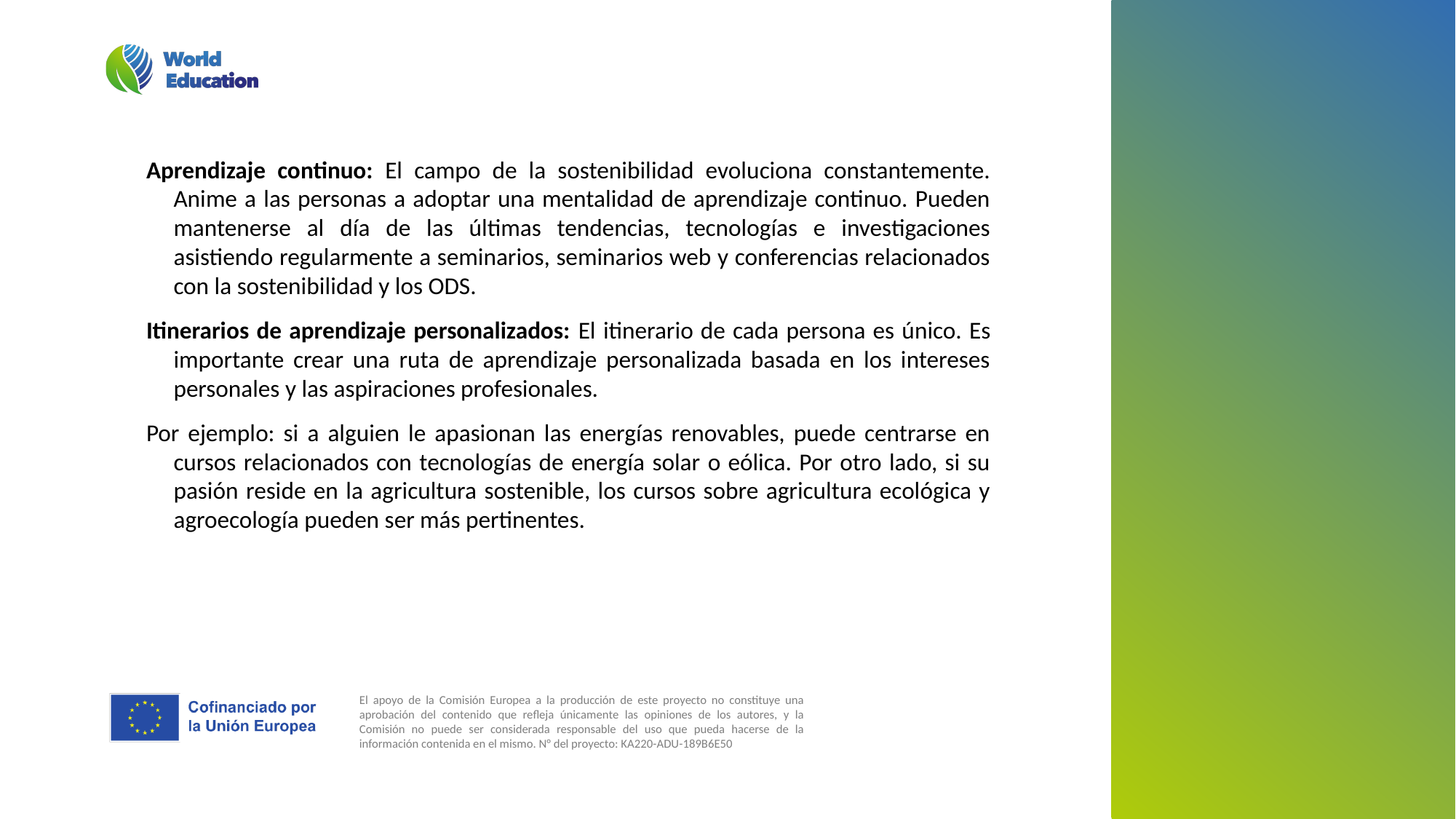

Aprendizaje continuo: El campo de la sostenibilidad evoluciona constantemente. Anime a las personas a adoptar una mentalidad de aprendizaje continuo. Pueden mantenerse al día de las últimas tendencias, tecnologías e investigaciones asistiendo regularmente a seminarios, seminarios web y conferencias relacionados con la sostenibilidad y los ODS.
Itinerarios de aprendizaje personalizados: El itinerario de cada persona es único. Es importante crear una ruta de aprendizaje personalizada basada en los intereses personales y las aspiraciones profesionales.
Por ejemplo: si a alguien le apasionan las energías renovables, puede centrarse en cursos relacionados con tecnologías de energía solar o eólica. Por otro lado, si su pasión reside en la agricultura sostenible, los cursos sobre agricultura ecológica y agroecología pueden ser más pertinentes.